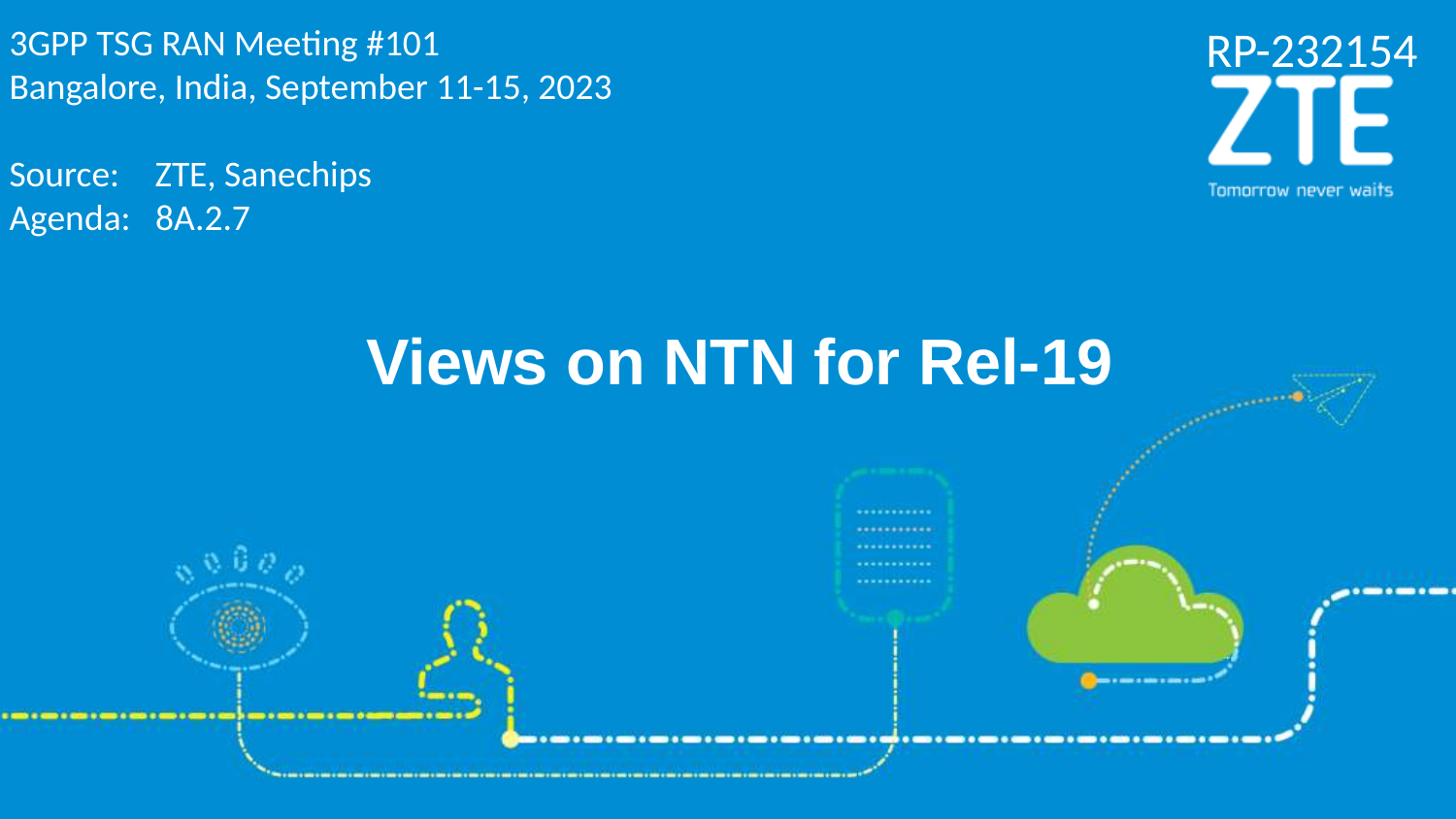

3GPP TSG RAN Meeting #101
Bangalore, India, September 11-15, 2023

Source: 	ZTE, Sanechips
Agenda:   8A.2.7

RP-232154
Views on NTN for Rel-19